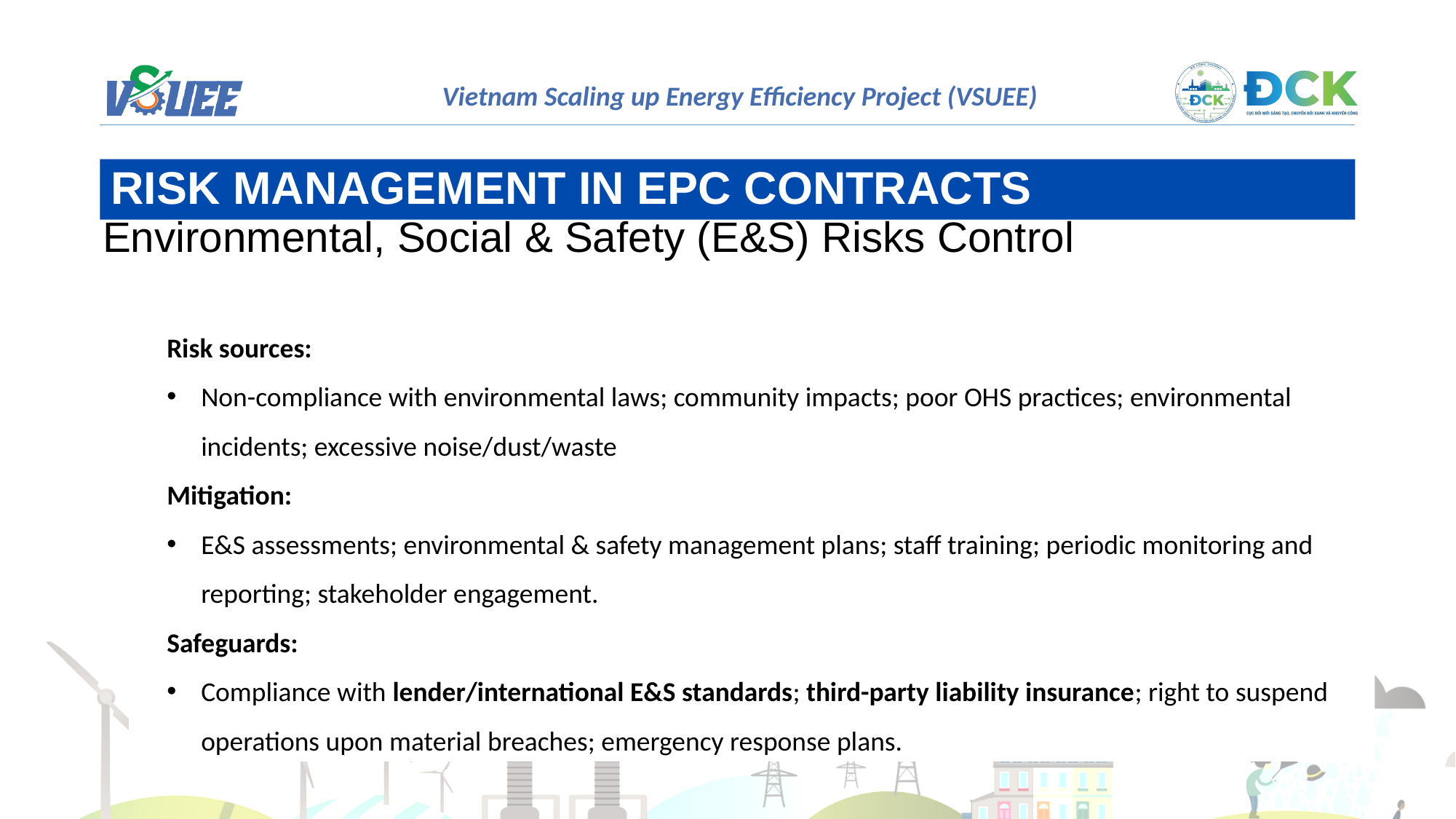

RISK MANAGEMENT IN EPC CONTRACTS
Environmental, Social & Safety (E&S) Risks Control
Risk sources:
Non-compliance with environmental laws; community impacts; poor OHS practices; environmental incidents; excessive noise/dust/waste
Mitigation:
E&S assessments; environmental & safety management plans; staff training; periodic monitoring and reporting; stakeholder engagement.
Safeguards:
Compliance with lender/international E&S standards; third-party liability insurance; right to suspend operations upon material breaches; emergency response plans.